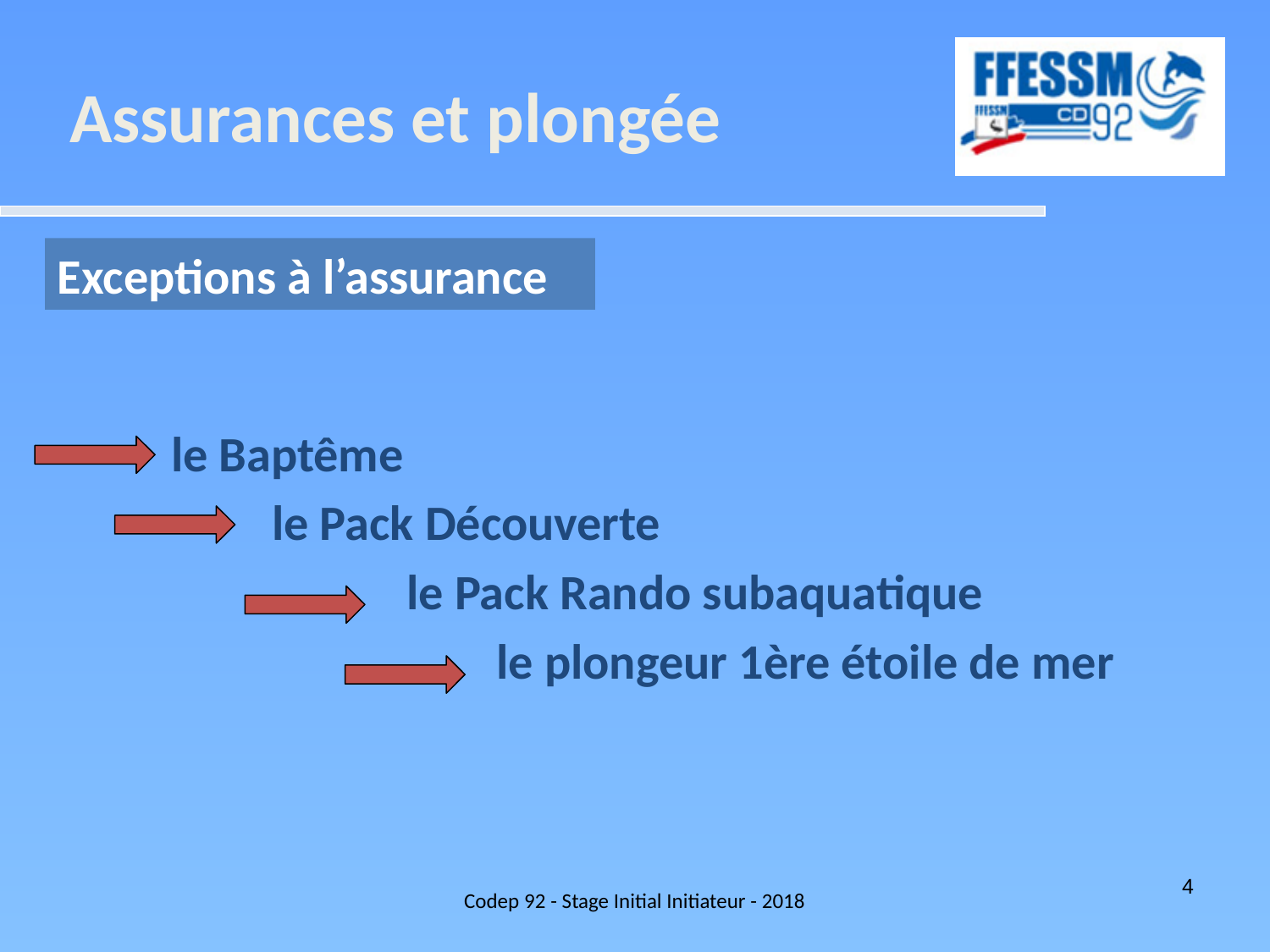

Assurances et plongée
Exceptions à l’assurance
   le Baptême
            le Pack Découverte
                        le Pack Rando subaquatique
                                le plongeur 1ère étoile de mer

Codep 92 - Stage Initial Initiateur - 2018
4